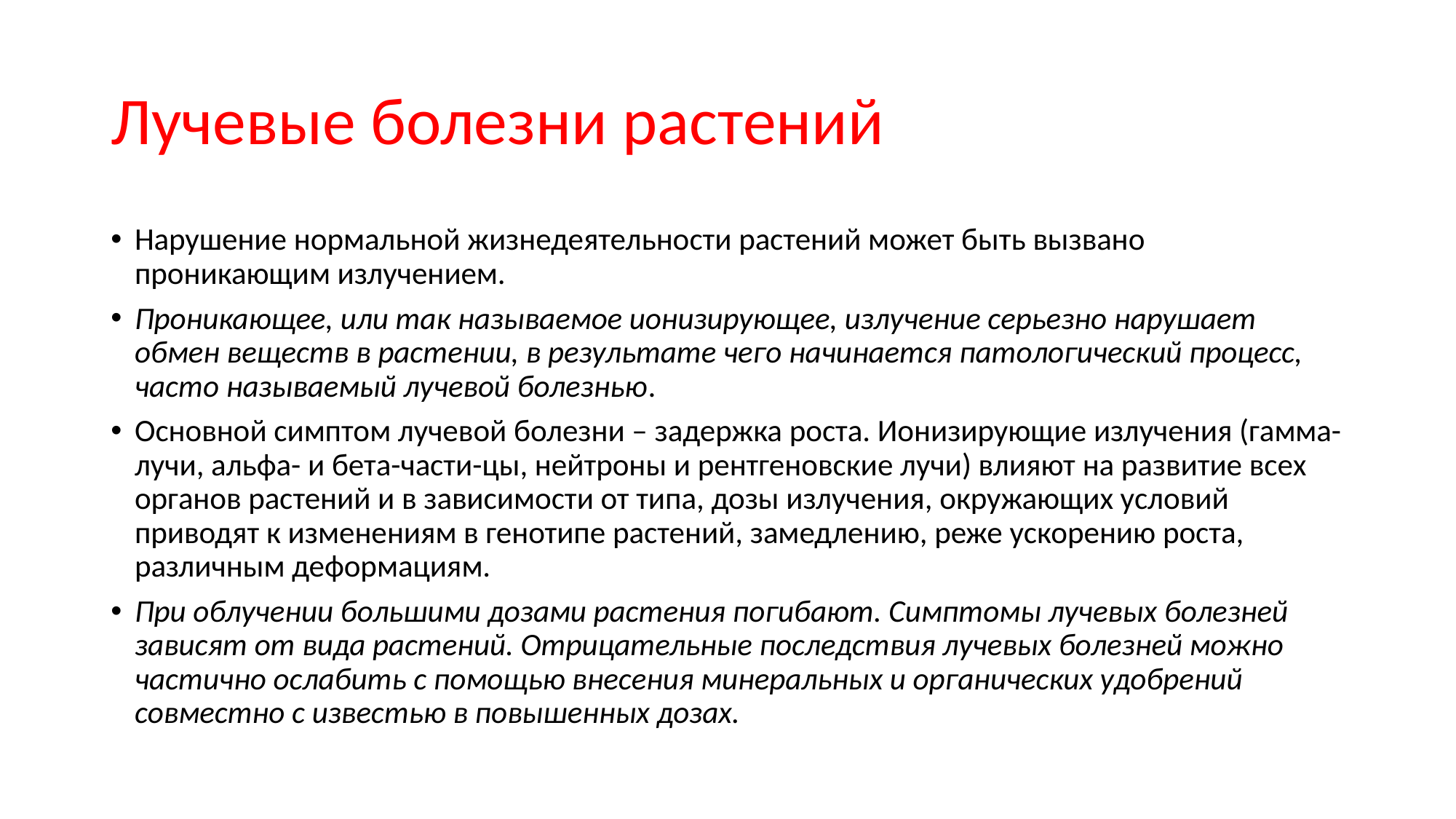

# Лучевые болезни растений
Нарушение нормальной жизнедеятельности растений может быть вызвано проникающим излучением.
Проникающее, или так называемое ионизирующее, излучение серьезно нарушает обмен веществ в растении, в результате чего начинается патологический процесс, часто называемый лучевой болезнью.
Основной симптом лучевой болезни – задержка роста. Ионизирующие излучения (гамма-лучи, альфа- и бета-части-цы, нейтроны и рентгеновские лучи) влияют на развитие всех органов растений и в зависимости от типа, дозы излучения, окружающих условий приводят к изменениям в генотипе растений, замедлению, реже ускорению роста, различным деформациям.
При облучении большими дозами растения погибают. Симптомы лучевых болезней зависят от вида растений. Отрицательные последствия лучевых болезней можно частично ослабить с помощью внесения минеральных и органических удобрений совместно с известью в повышенных дозах.